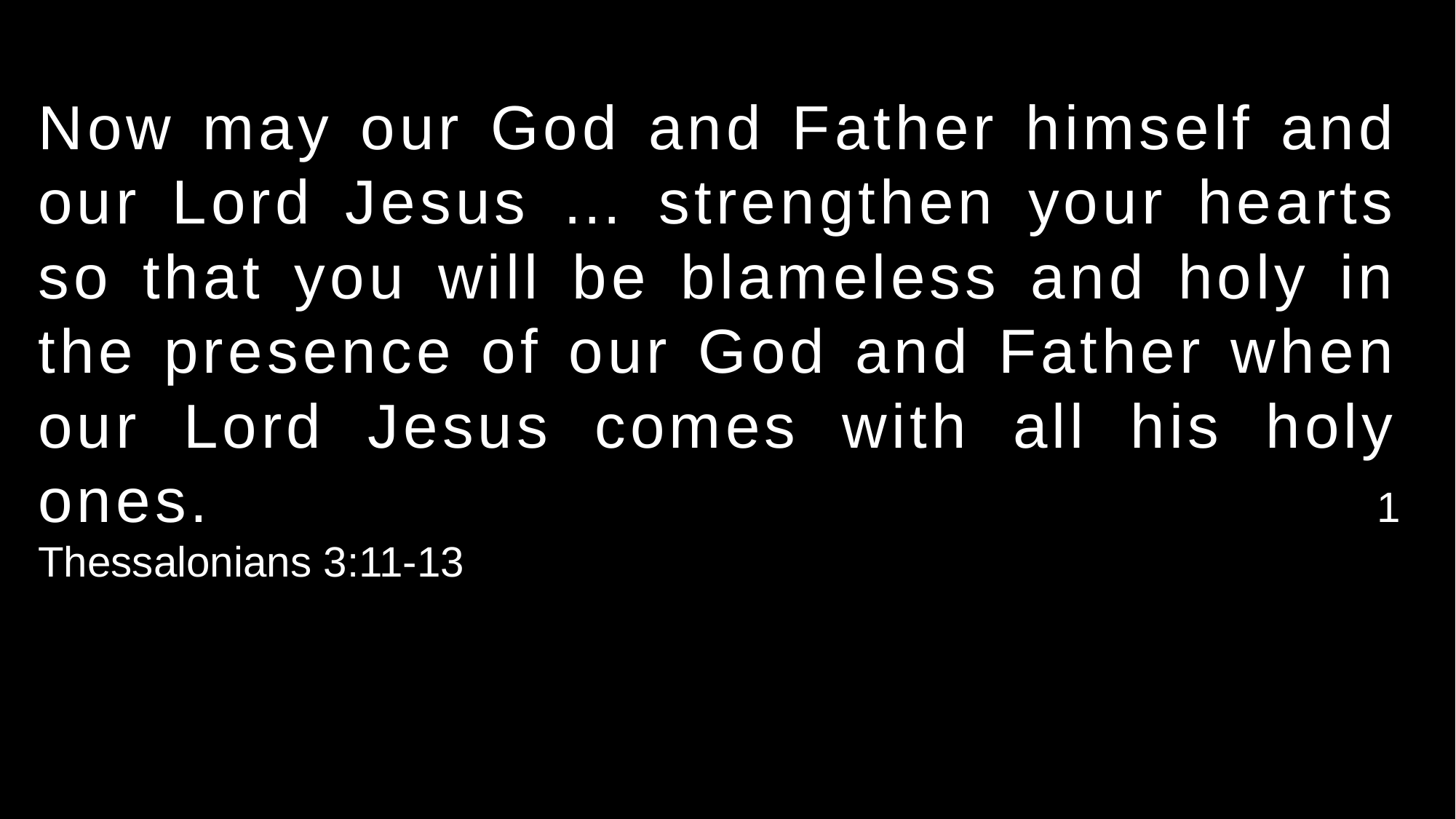

Now may our God and Father himself and our Lord Jesus … strengthen your hearts so that you will be blameless and holy in the presence of our God and Father when our Lord Jesus comes with all his holy ones. 									         1 Thessalonians 3:11-13